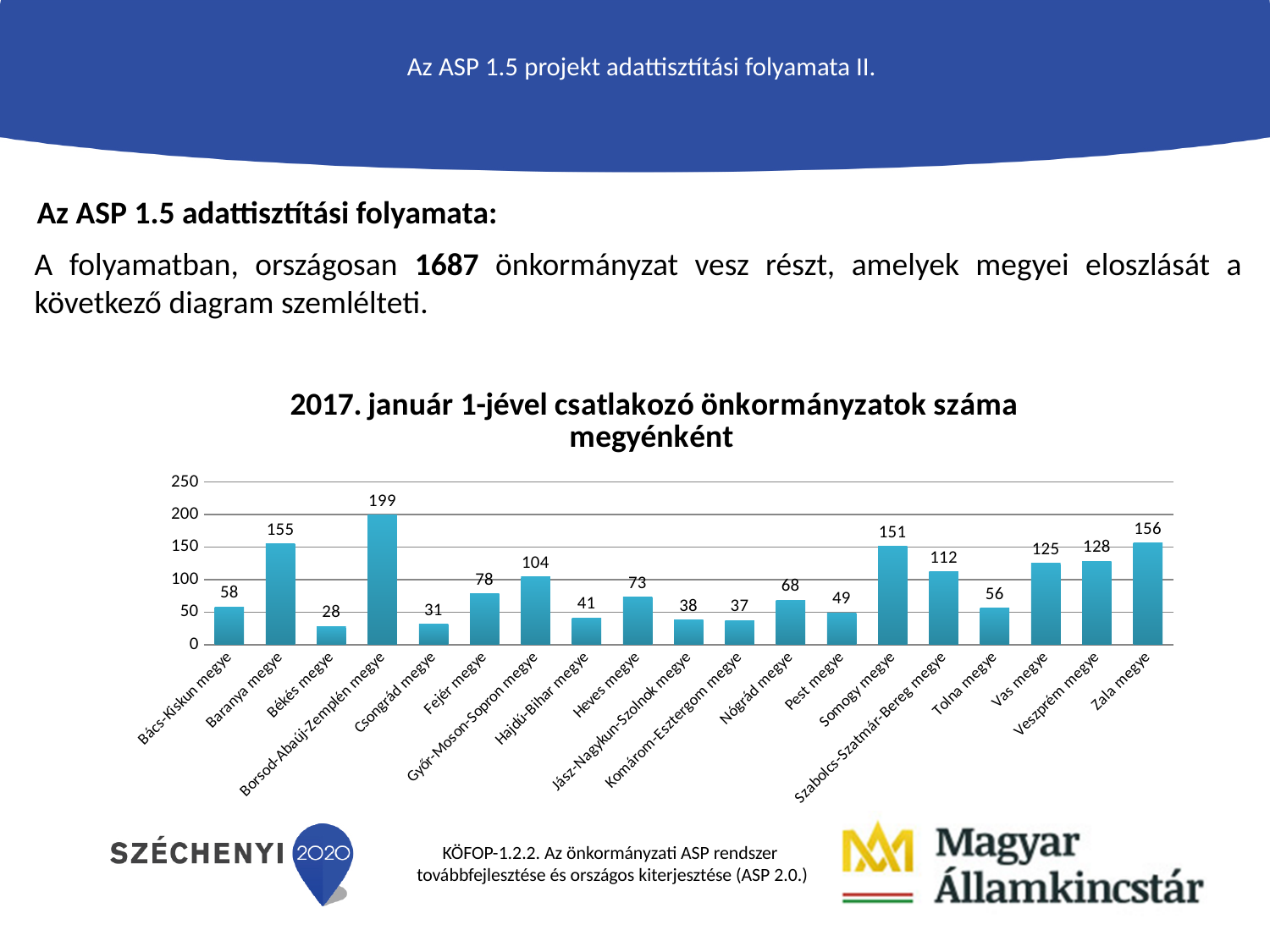

# Az ASP 1.5 projekt adattisztítási folyamata II.
Az ASP 1.5 adattisztítási folyamata:
A folyamatban, országosan 1687 önkormányzat vesz részt, amelyek megyei eloszlását a következő diagram szemlélteti.

### Chart: 2017. január 1-jével csatlakozó önkormányzatok száma megyénként

| Category | Összeg |
|---|---|
| Bács-Kiskun megye | 58.0 |
| Baranya megye | 155.0 |
| Békés megye | 28.0 |
| Borsod-Abaúj-Zemplén megye | 199.0 |
| Csongrád megye | 31.0 |
| Fejér megye | 78.0 |
| Győr-Moson-Sopron megye | 104.0 |
| Hajdú-Bihar megye | 41.0 |
| Heves megye | 73.0 |
| Jász-Nagykun-Szolnok megye | 38.0 |
| Komárom-Esztergom megye | 37.0 |
| Nógrád megye | 68.0 |
| Pest megye | 49.0 |
| Somogy megye | 151.0 |
| Szabolcs-Szatmár-Bereg megye | 112.0 |
| Tolna megye | 56.0 |
| Vas megye | 125.0 |
| Veszprém megye | 128.0 |
| Zala megye | 156.0 |